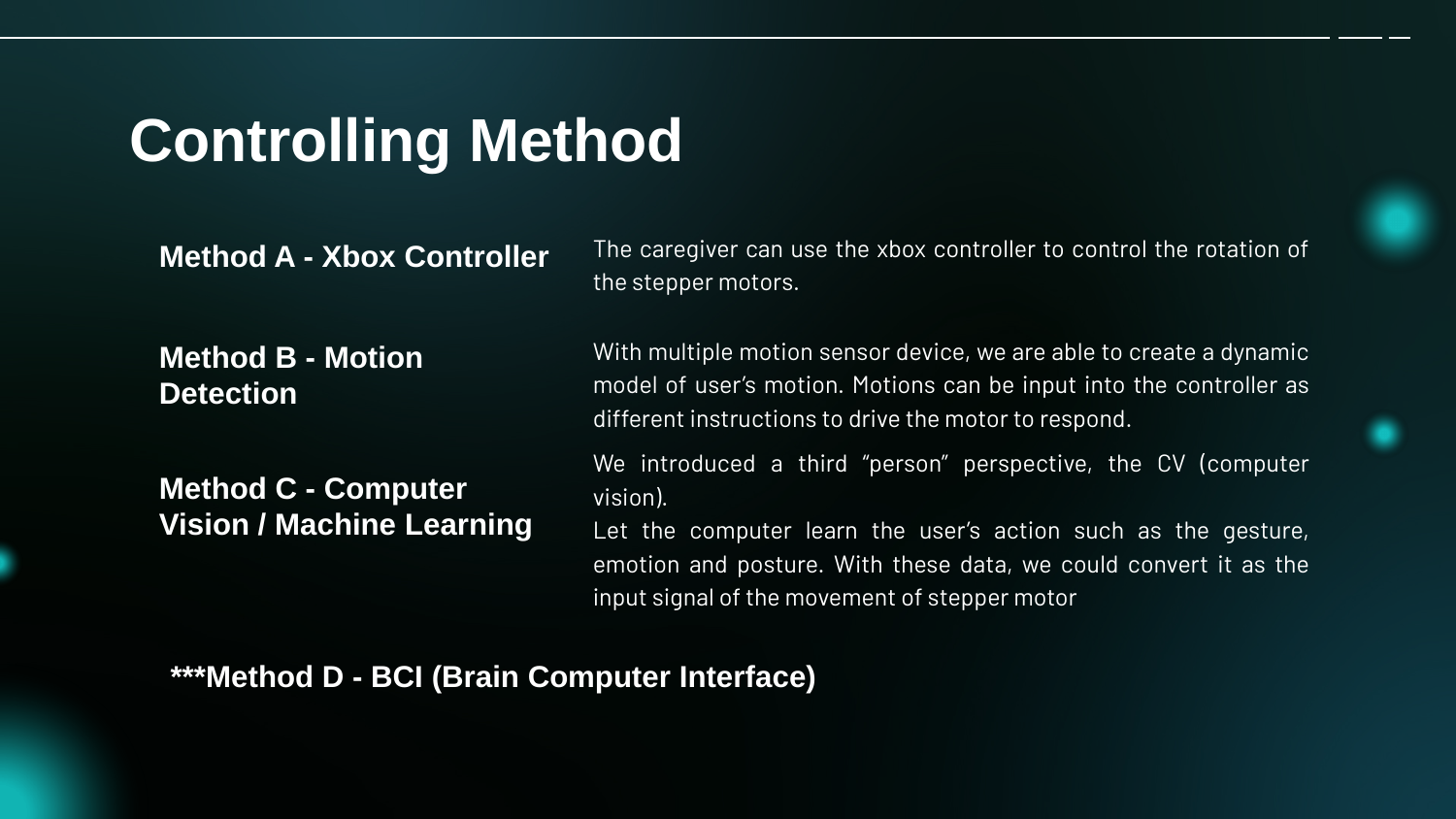

# Controlling Method
Method A - Xbox Controller
The caregiver can use the xbox controller to control the rotation of the stepper motors.

Method B - Motion Detection
With multiple motion sensor device, we are able to create a dynamic model of user’s motion. Motions can be input into the controller as different instructions to drive the motor to respond.

Method C - Computer Vision / Machine Learning
We introduced a third “person” perspective, the CV (computer vision).
Let the computer learn the user’s action such as the gesture, emotion and posture. With these data, we could convert it as the input signal of the movement of stepper motor
***Method D - BCI (Brain Computer Interface)